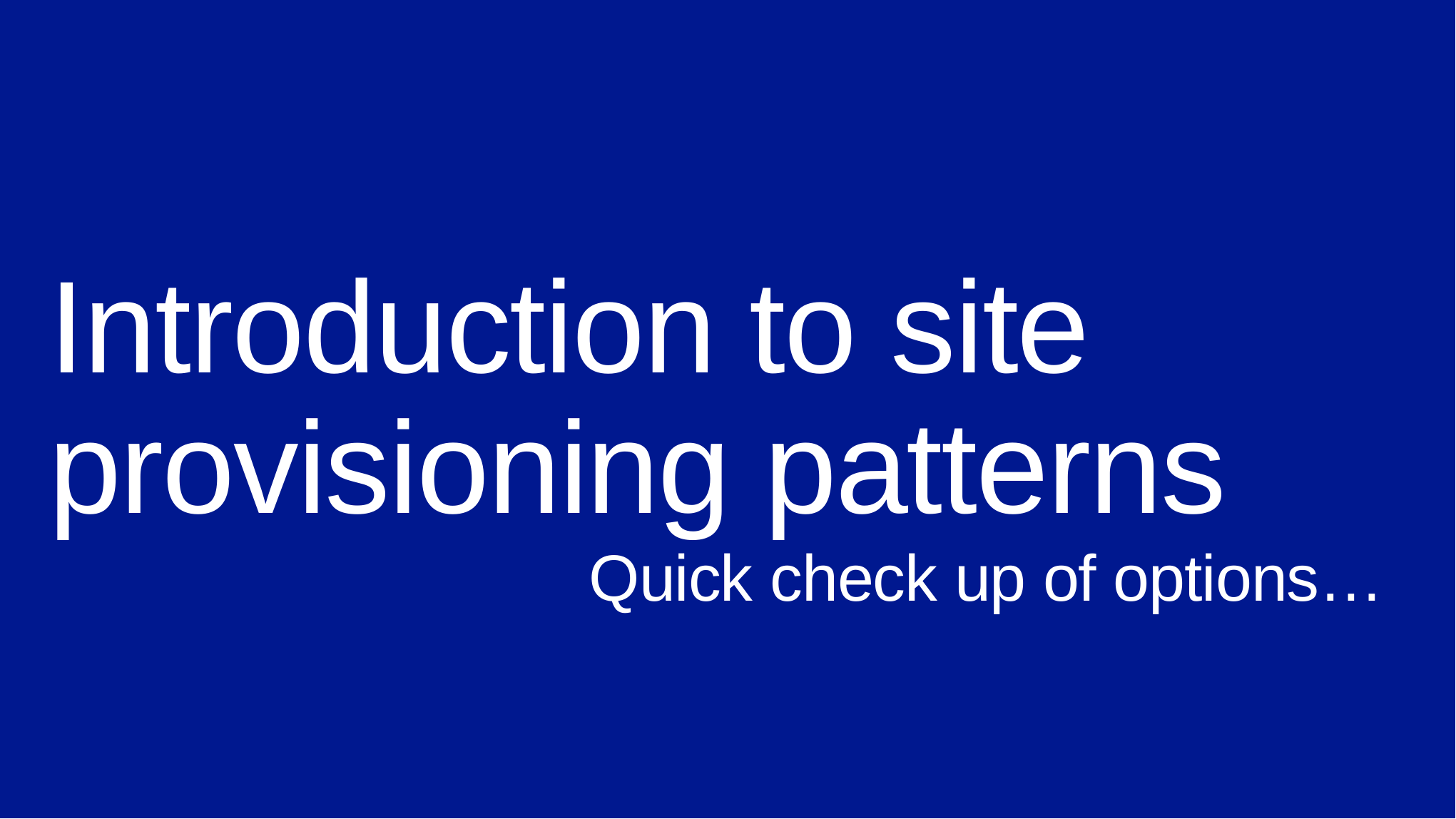

# Introduction to site provisioning patterns
Quick check up of options…